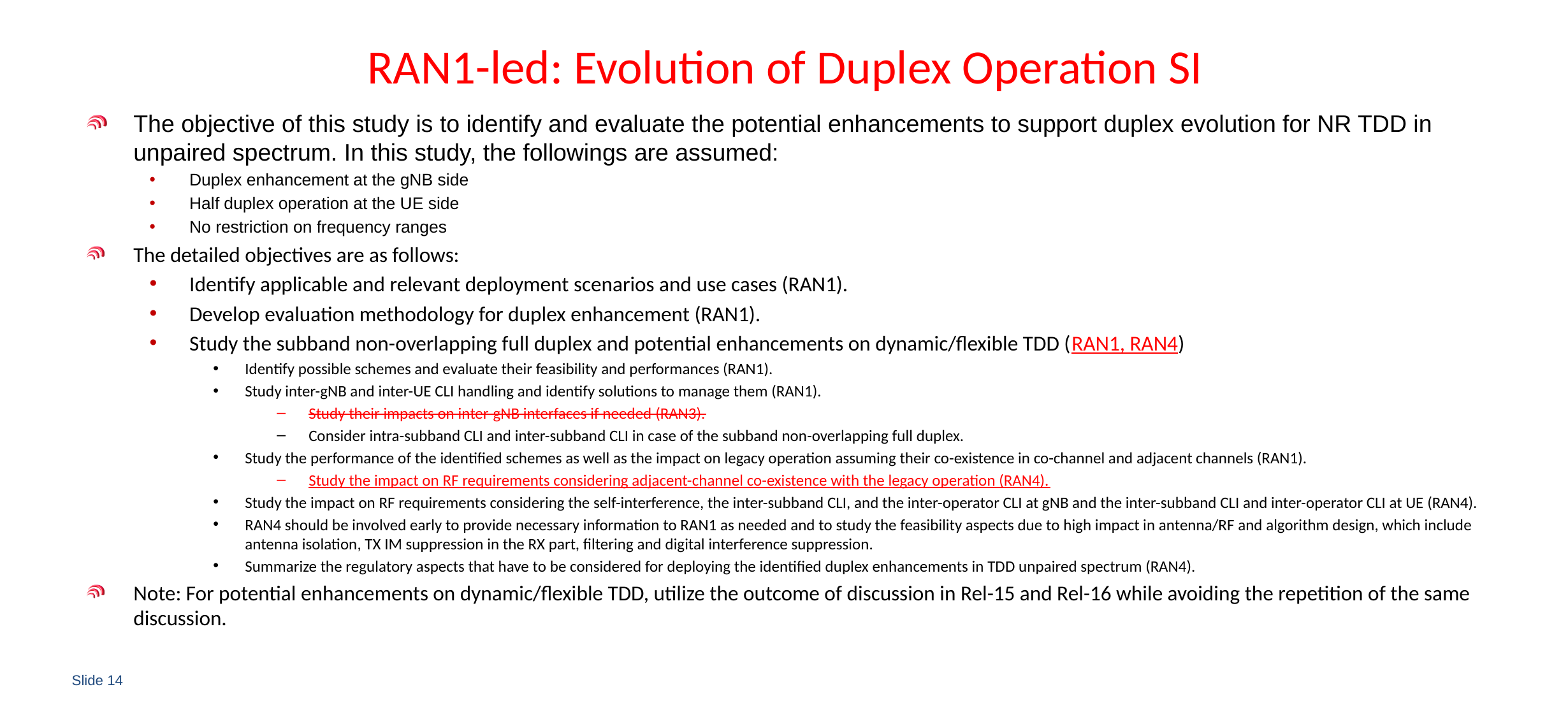

# RAN1-led: Evolution of Duplex Operation SI
The objective of this study is to identify and evaluate the potential enhancements to support duplex evolution for NR TDD in unpaired spectrum. In this study, the followings are assumed:
Duplex enhancement at the gNB side
Half duplex operation at the UE side
No restriction on frequency ranges
The detailed objectives are as follows:
Identify applicable and relevant deployment scenarios and use cases (RAN1).
Develop evaluation methodology for duplex enhancement (RAN1).
Study the subband non-overlapping full duplex and potential enhancements on dynamic/flexible TDD (RAN1, RAN4)
Identify possible schemes and evaluate their feasibility and performances (RAN1).
Study inter-gNB and inter-UE CLI handling and identify solutions to manage them (RAN1).
Study their impacts on inter-gNB interfaces if needed (RAN3).
Consider intra-subband CLI and inter-subband CLI in case of the subband non-overlapping full duplex.
Study the performance of the identified schemes as well as the impact on legacy operation assuming their co-existence in co-channel and adjacent channels (RAN1).
Study the impact on RF requirements considering adjacent-channel co-existence with the legacy operation (RAN4).
Study the impact on RF requirements considering the self-interference, the inter-subband CLI, and the inter-operator CLI at gNB and the inter-subband CLI and inter-operator CLI at UE (RAN4).
RAN4 should be involved early to provide necessary information to RAN1 as needed and to study the feasibility aspects due to high impact in antenna/RF and algorithm design, which include antenna isolation, TX IM suppression in the RX part, filtering and digital interference suppression.
Summarize the regulatory aspects that have to be considered for deploying the identified duplex enhancements in TDD unpaired spectrum (RAN4).
Note: For potential enhancements on dynamic/flexible TDD, utilize the outcome of discussion in Rel-15 and Rel-16 while avoiding the repetition of the same discussion.